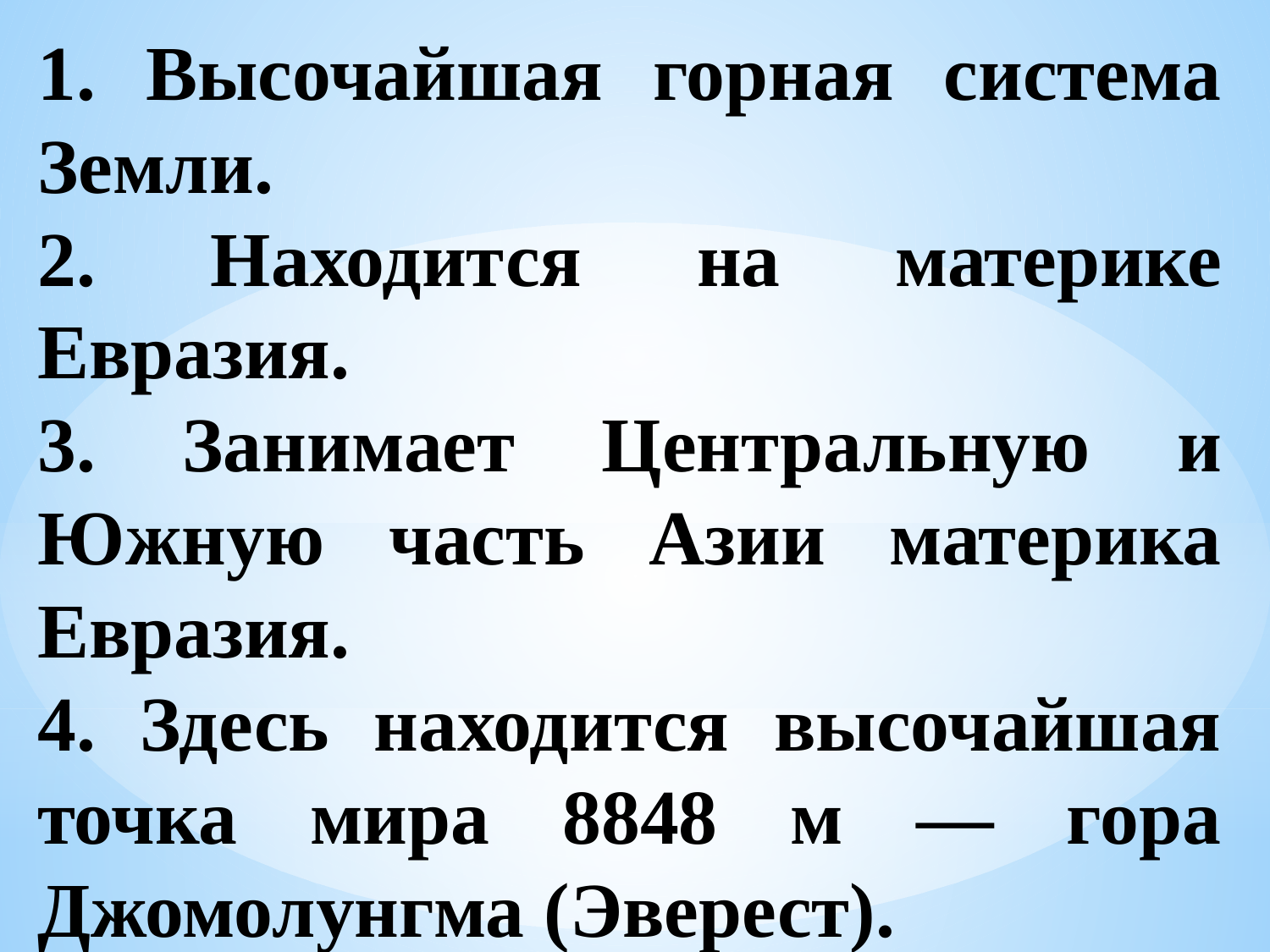

1. Высочайшая горная система Земли.
2. Находится на материке Евразия.
3. Занимает Центральную и Южную часть Азии материка Евразия.
4. Здесь находится высочайшая точка мира 8848 м — гора Джомолунгма (Эверест).